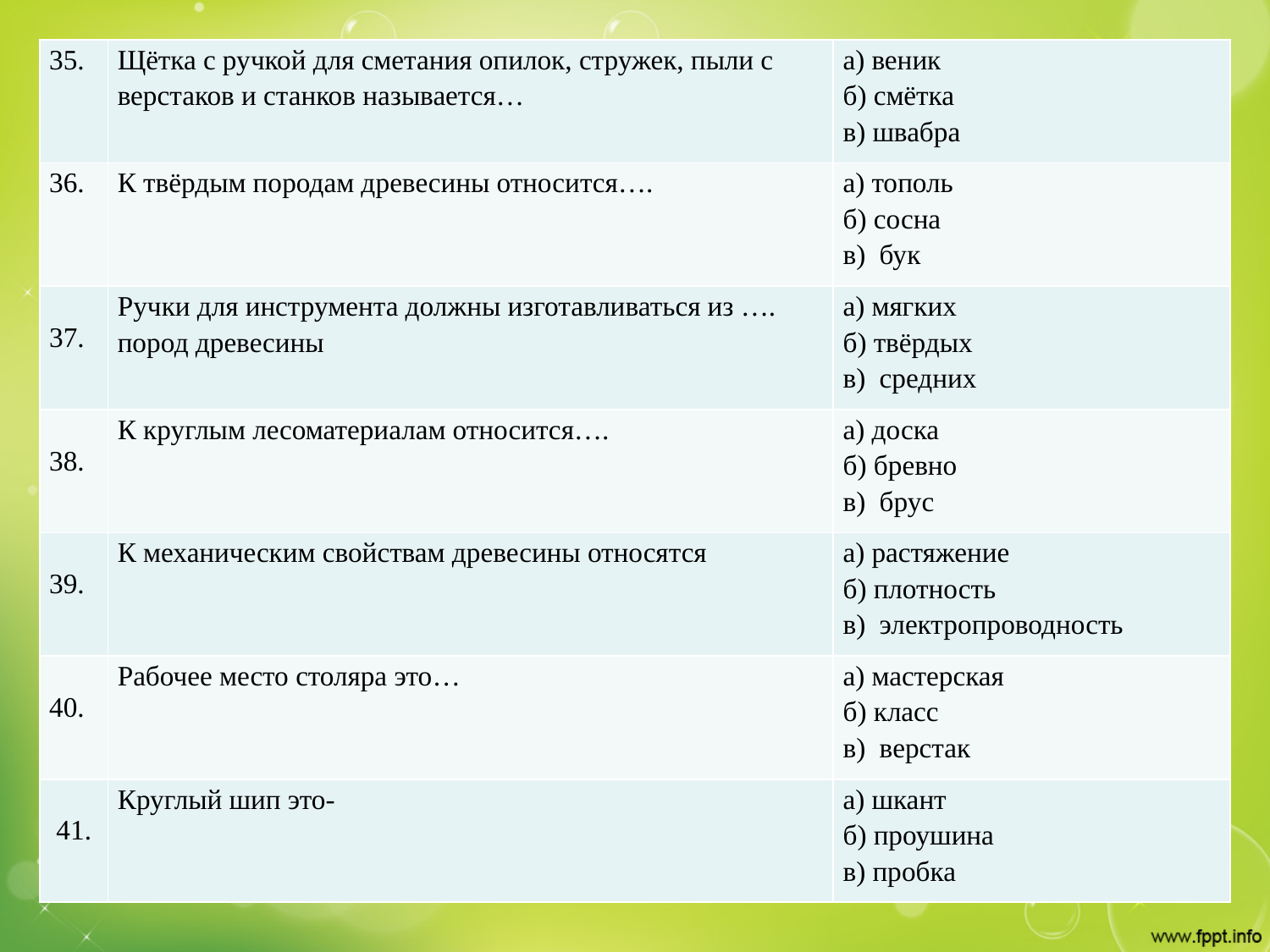

#
| 35. | Щётка с ручкой для сметания опилок, стружек, пыли с верстаков и станков называется… | а) веник б) смётка в) швабра |
| --- | --- | --- |
| 36. | К твёрдым породам древесины относится…. | а) тополь б) сосна в) бук |
| 37. | Ручки для инструмента должны изготавливаться из …. пород древесины | а) мягких б) твёрдых в) средних |
| 38. | К круглым лесоматериалам относится…. | а) доска б) бревно в) брус |
| 39. | К механическим свойствам древесины относятся | а) растяжение б) плотность в) электропроводность |
| 40. | Рабочее место столяра это… | а) мастерская б) класс в) верстак |
| 41. | Круглый шип это- | а) шкант б) проушина в) пробка |